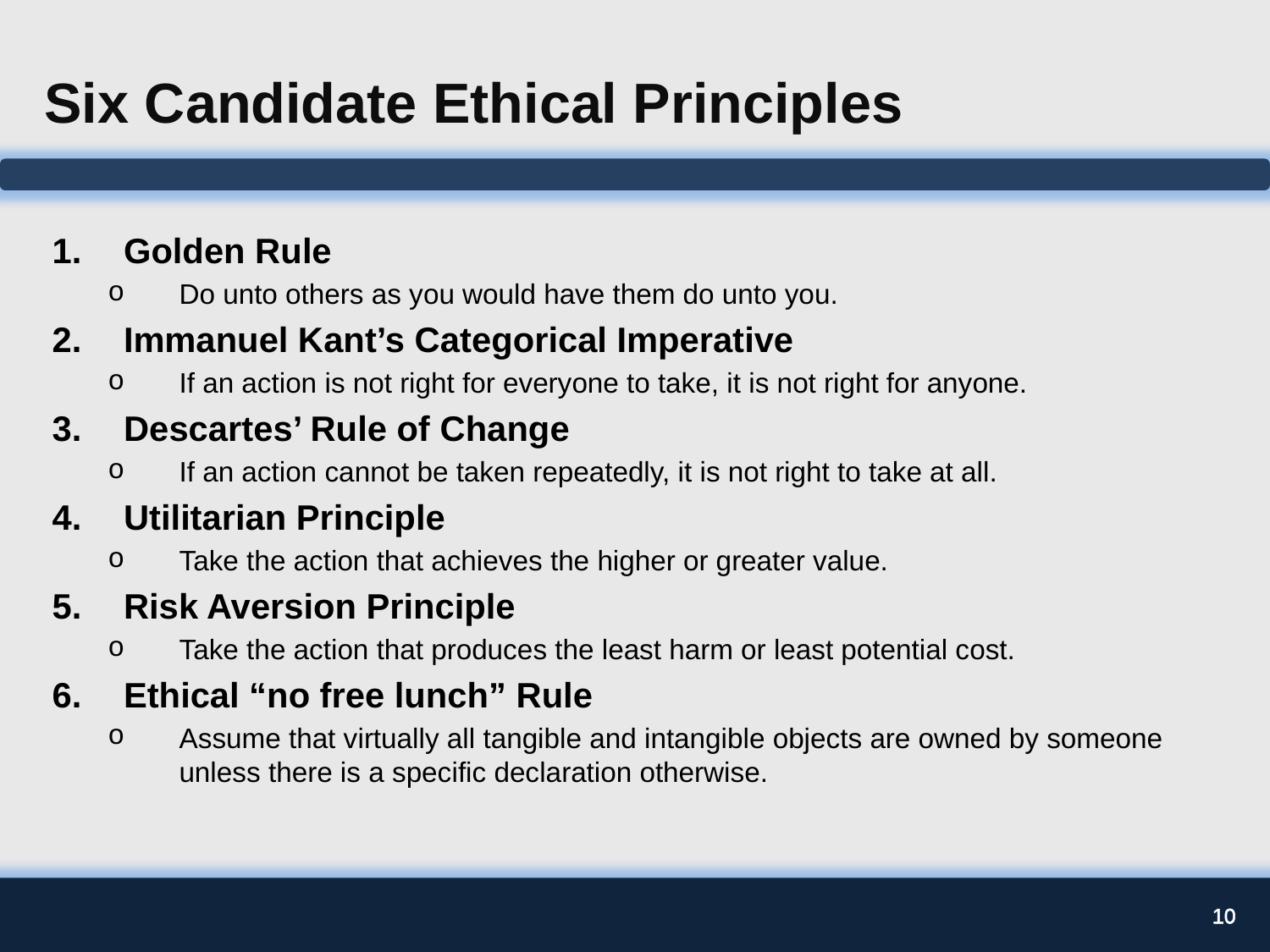

# Six Candidate Ethical Principles
Golden Rule
Do unto others as you would have them do unto you.
Immanuel Kant’s Categorical Imperative
If an action is not right for everyone to take, it is not right for anyone.
Descartes’ Rule of Change
If an action cannot be taken repeatedly, it is not right to take at all.
Utilitarian Principle
Take the action that achieves the higher or greater value.
Risk Aversion Principle
Take the action that produces the least harm or least potential cost.
Ethical “no free lunch” Rule
Assume that virtually all tangible and intangible objects are owned by someone unless there is a specific declaration otherwise.
10